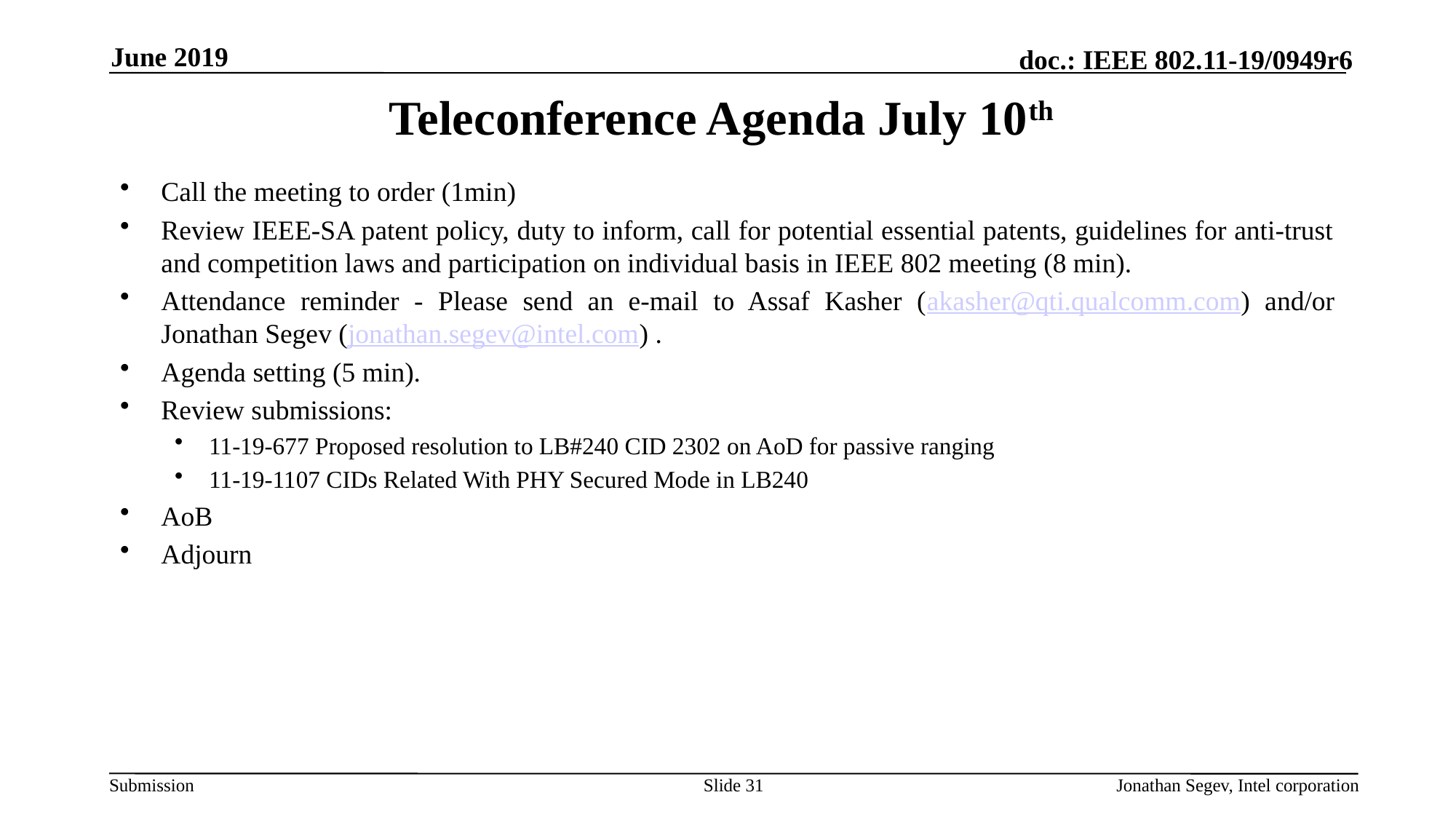

June 2019
# Teleconference Agenda July 10th
Call the meeting to order (1min)
Review IEEE-SA patent policy, duty to inform, call for potential essential patents, guidelines for anti-trust and competition laws and participation on individual basis in IEEE 802 meeting (8 min).
Attendance reminder - Please send an e-mail to Assaf Kasher (akasher@qti.qualcomm.com) and/or Jonathan Segev (jonathan.segev@intel.com) .
Agenda setting (5 min).
Review submissions:
11-19-677 Proposed resolution to LB#240 CID 2302 on AoD for passive ranging
11-19-1107 CIDs Related With PHY Secured Mode in LB240
AoB
Adjourn

Slide 31
Jonathan Segev, Intel corporation